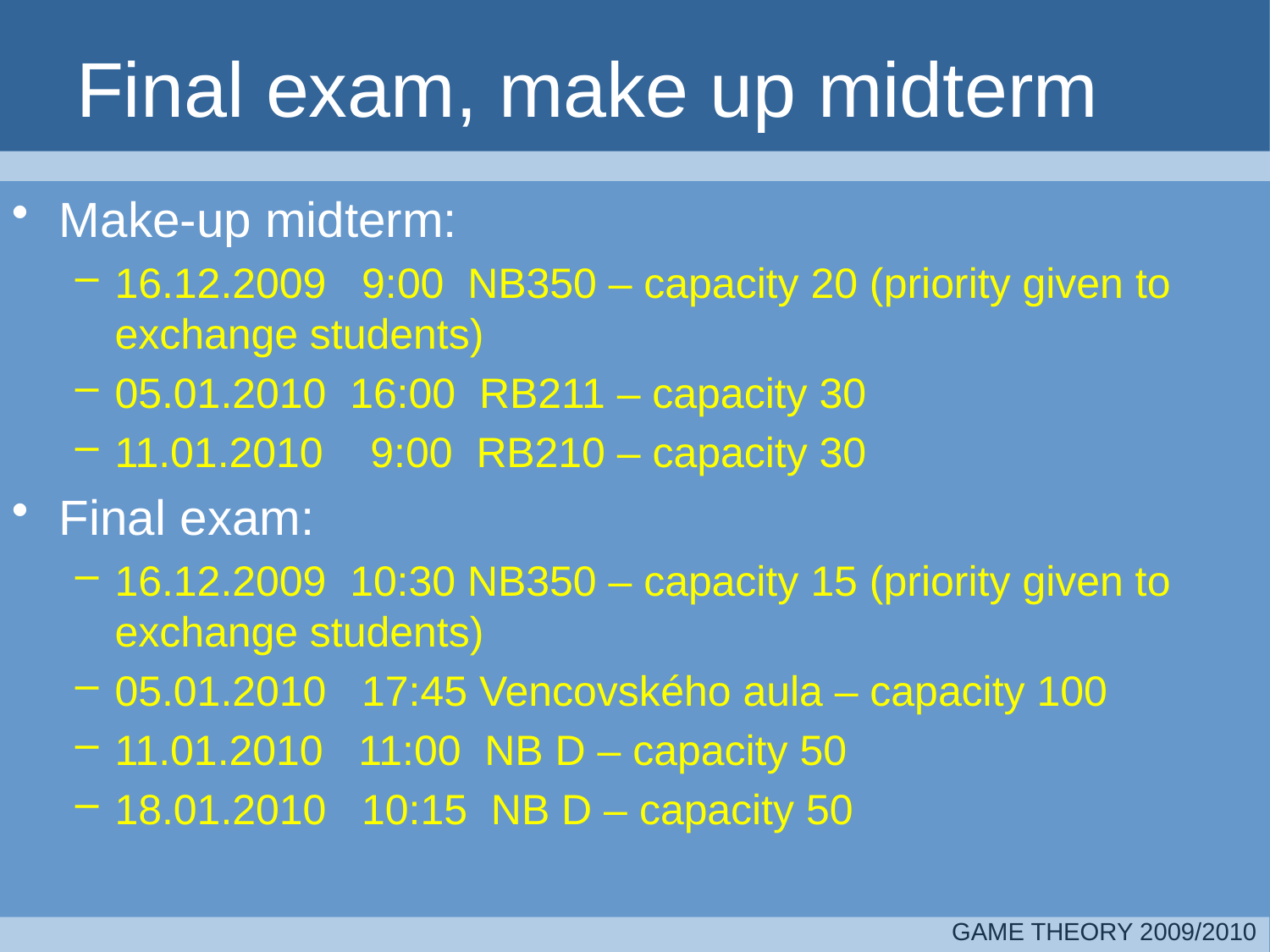

# Final exam, make up midterm
Make-up midterm:
16.12.2009   9:00  NB350 – capacity 20 (priority given to exchange students)
05.01.2010  16:00  RB211 – capacity 30
11.01.2010    9:00  RB210 – capacity 30
Final exam:
16.12.2009  10:30 NB350 – capacity 15 (priority given to exchange students)
05.01.2010   17:45 Vencovského aula – capacity 100
11.01.2010   11:00  NB D – capacity 50
18.01.2010   10:15  NB D – capacity 50

GAME THEORY 2009/2010